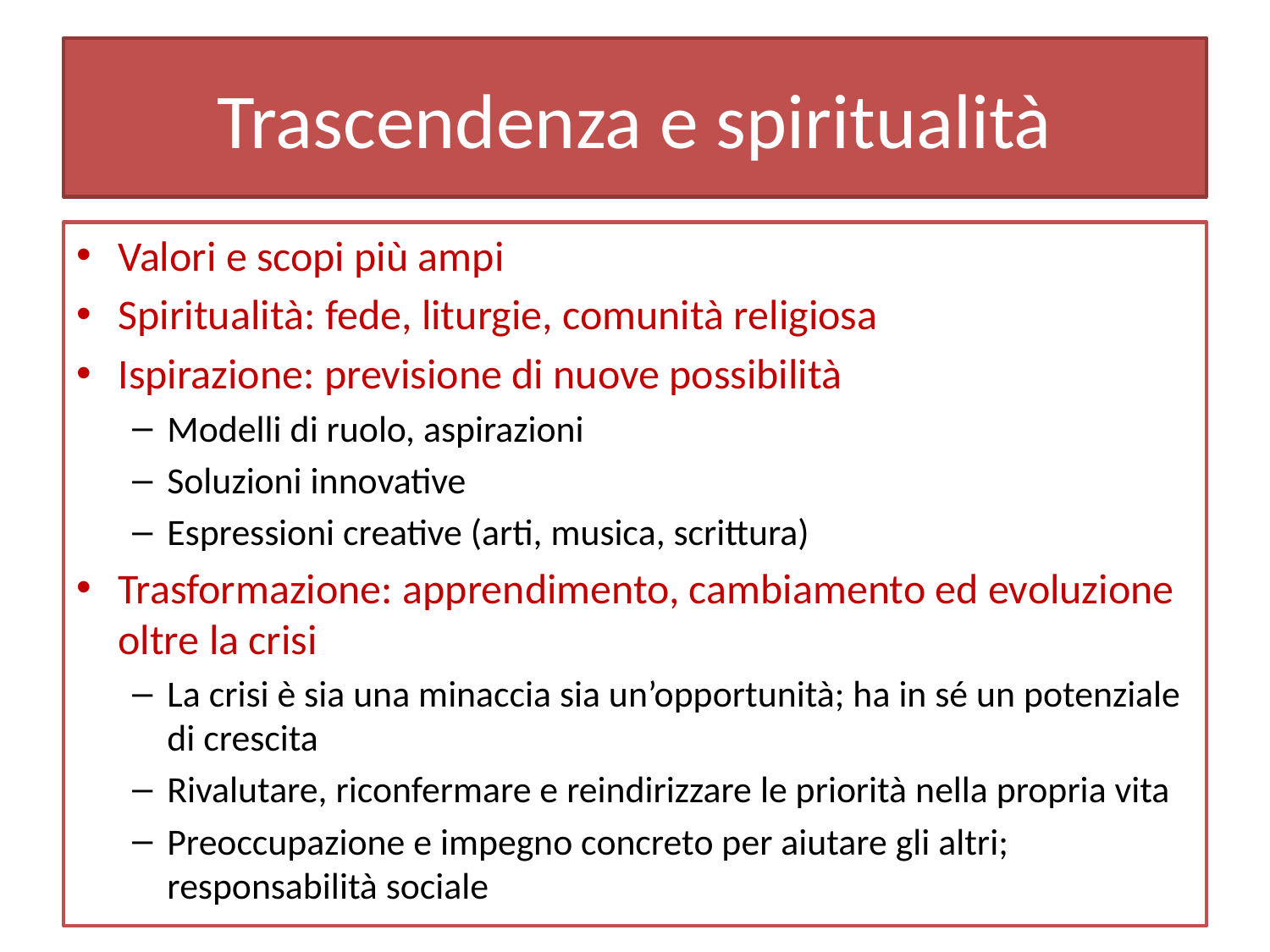

# Trascendenza e spiritualità
Valori e scopi più ampi
Spiritualità: fede, liturgie, comunità religiosa
Ispirazione: previsione di nuove possibilità
Modelli di ruolo, aspirazioni
Soluzioni innovative
Espressioni creative (arti, musica, scrittura)
Trasformazione: apprendimento, cambiamento ed evoluzione oltre la crisi
La crisi è sia una minaccia sia un’opportunità; ha in sé un potenziale di crescita
Rivalutare, riconfermare e reindirizzare le priorità nella propria vita
Preoccupazione e impegno concreto per aiutare gli altri; responsabilità sociale